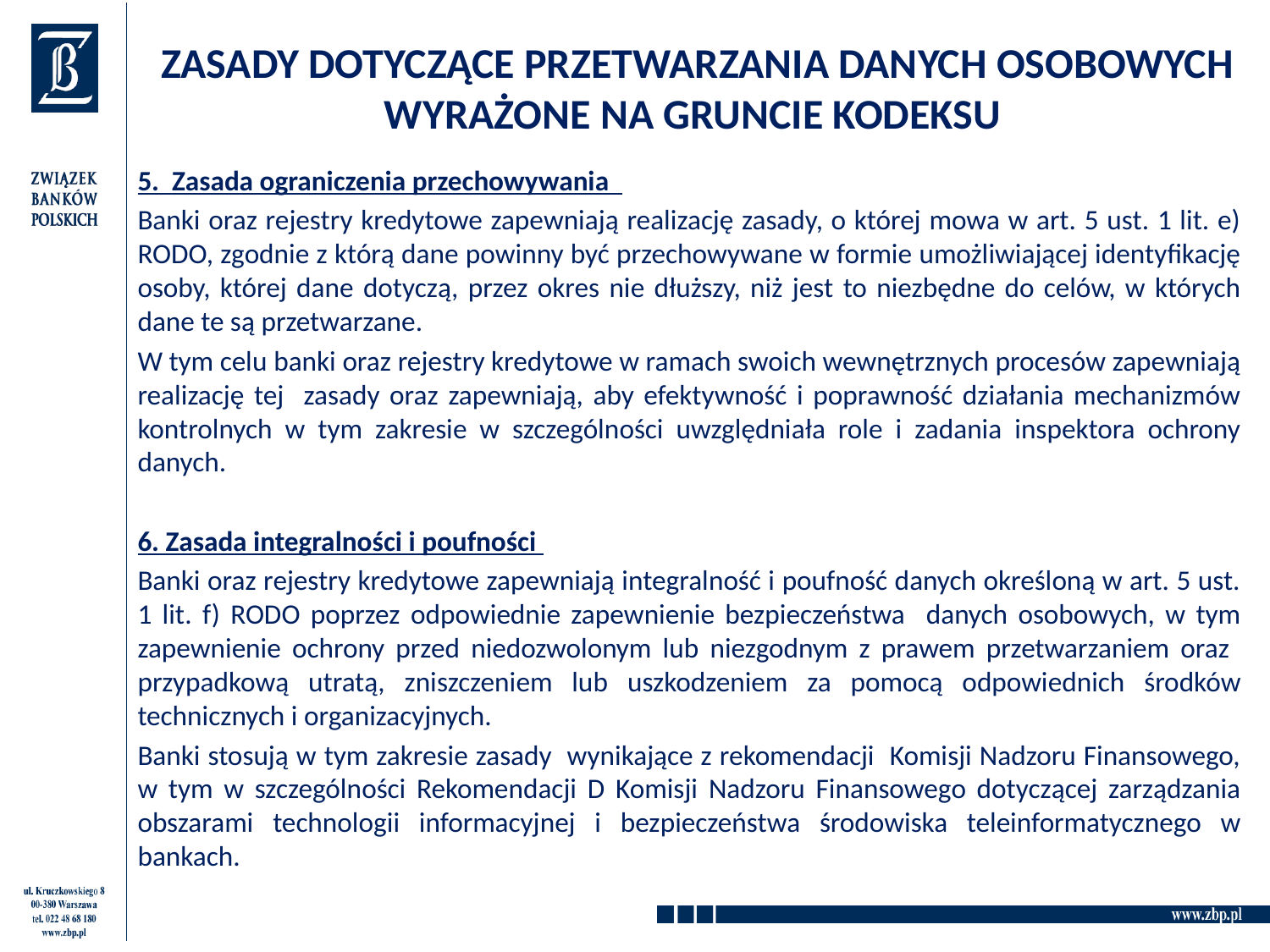

# ZASADY DOTYCZĄCE PRZETWARZANIA DANYCH OSOBOWYCH WYRAŻONE NA GRUNCIE KODEKSU
5.  Zasada ograniczenia przechowywania
Banki oraz rejestry kredytowe zapewniają realizację zasady, o której mowa w art. 5 ust. 1 lit. e) RODO, zgodnie z którą dane powinny być przechowywane w formie umożliwiającej identyfikację osoby, której dane dotyczą, przez okres nie dłuższy, niż jest to niezbędne do celów, w których dane te są przetwarzane.
W tym celu banki oraz rejestry kredytowe w ramach swoich wewnętrznych procesów zapewniają realizację tej  zasady oraz zapewniają, aby efektywność i poprawność działania mechanizmów kontrolnych w tym zakresie w szczególności uwzględniała role i zadania inspektora ochrony danych.

6. Zasada integralności i poufności
Banki oraz rejestry kredytowe zapewniają integralność i poufność danych określoną w art. 5 ust. 1 lit. f) RODO poprzez odpowiednie zapewnienie bezpieczeństwa  danych osobowych, w tym zapewnienie ochrony przed niedozwolonym lub niezgodnym z prawem przetwarzaniem oraz  przypadkową utratą, zniszczeniem lub uszkodzeniem za pomocą odpowiednich środków technicznych i organizacyjnych.
Banki stosują w tym zakresie zasady  wynikające z rekomendacji  Komisji Nadzoru Finansowego, w tym w szczególności Rekomendacji D Komisji Nadzoru Finansowego dotyczącej zarządzania obszarami technologii informacyjnej i bezpieczeństwa środowiska teleinformatycznego w bankach.